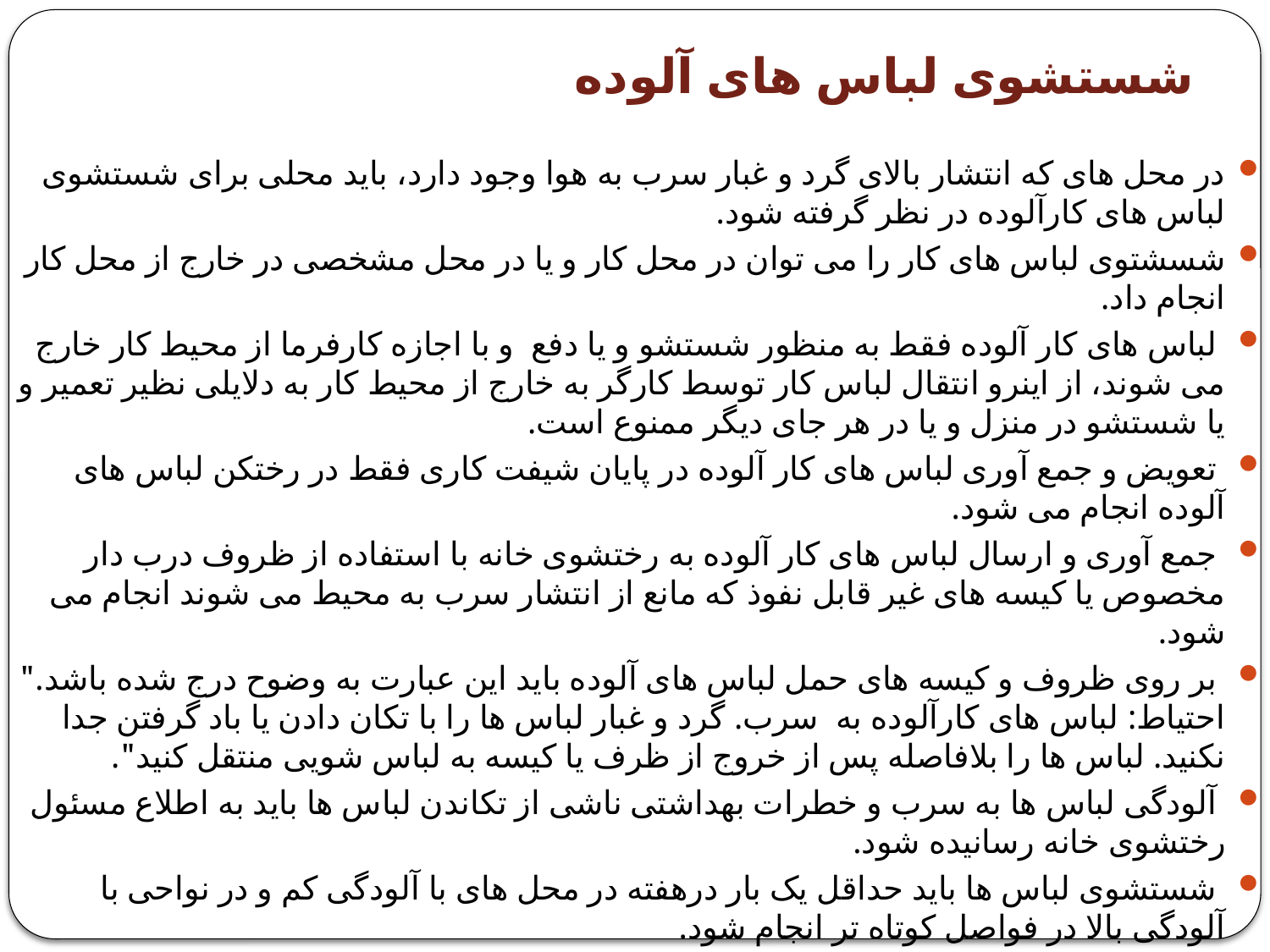

# شستشوی لباس های آلوده
در محل های که انتشار بالای گرد و غبار سرب به هوا وجود دارد، باید محلی برای شستشوی لباس های کارآلوده در نظر گرفته شود.
شسشتوی لباس های کار را می توان در محل کار و یا در محل مشخصی در خارج از محل کار انجام داد.
 لباس های کار آلوده فقط به منظور شستشو و یا دفع  و با اجازه کارفرما از محیط کار خارج می شوند، از اینرو انتقال لباس کار توسط کارگر به خارج از محیط کار به دلایلی نظیر تعمیر و یا شستشو در منزل و یا در هر جای دیگر ممنوع است.
 تعویض و جمع آوری لباس های کار آلوده در پایان شیفت کاری فقط در رختکن لباس های آلوده انجام می شود.
 جمع آوری و ارسال لباس های کار آلوده به رختشوی خانه با استفاده از ظروف درب دار مخصوص یا کیسه های غیر قابل نفوذ که مانع از انتشار سرب به محیط می شوند انجام می شود.
 بر روی ظروف و کیسه های حمل لباس های آلوده باید این عبارت به وضوح درج شده باشد." احتیاط: لباس های کارآلوده به  سرب. گرد و غبار لباس ها را با تکان دادن یا باد گرفتن جدا نکنید. لباس ها را بلافاصله پس از خروج از ظرف یا کیسه به لباس شویی منتقل کنید".
 آلودگی لباس ها به سرب و خطرات بهداشتی ناشی از تکاندن لباس ها باید به اطلاع مسئول رختشوی خانه رسانیده شود.
 شستشوی لباس ها باید حداقل یک بار درهفته در محل های با آلودگی کم و در نواحی با آلودگی بالا در فواصل کوتاه تر انجام شود.